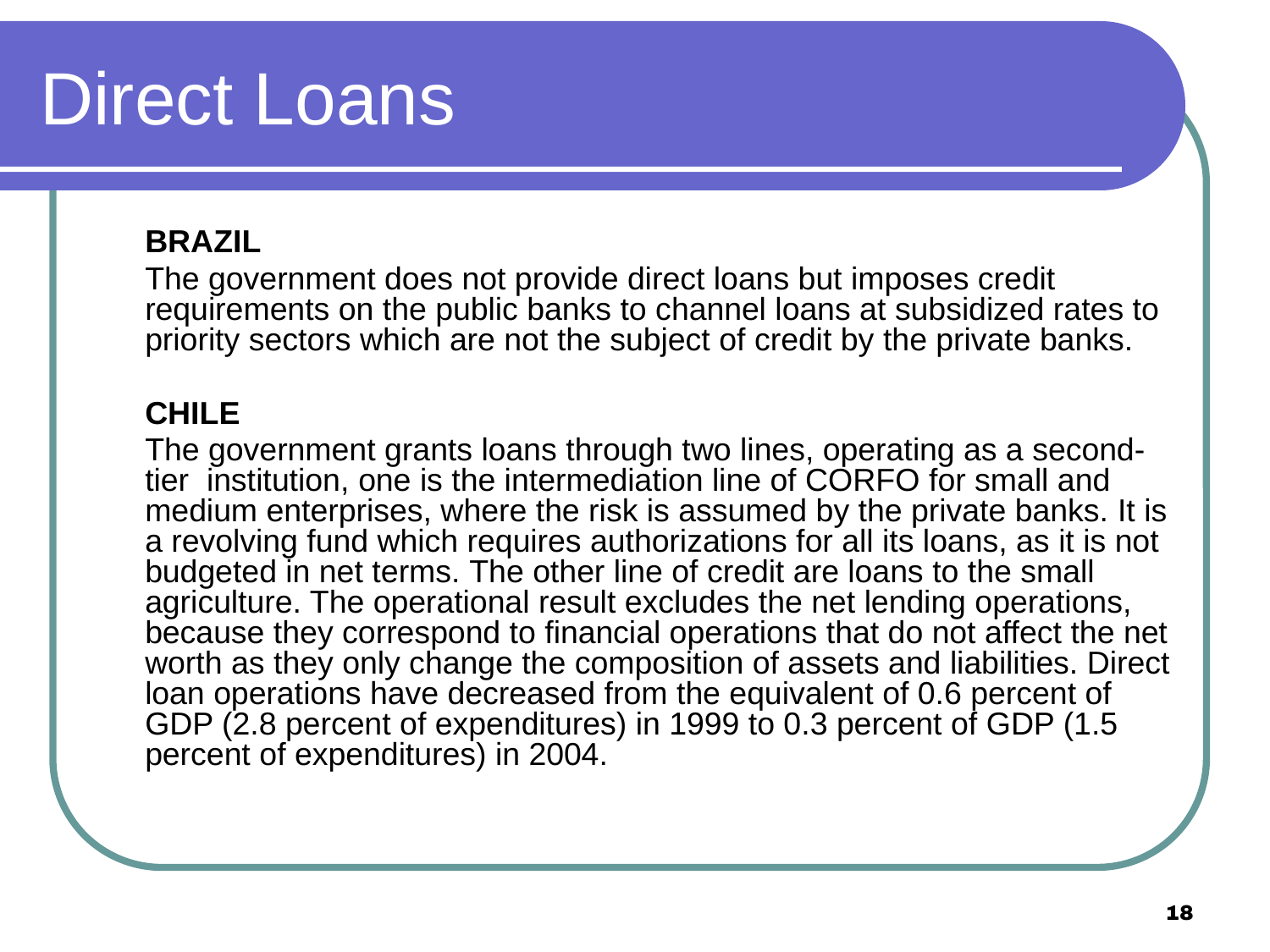

# Direct Loans
	BRAZIL
	The government does not provide direct loans but imposes credit requirements on the public banks to channel loans at subsidized rates to priority sectors which are not the subject of credit by the private banks.

	CHILE
	The government grants loans through two lines, operating as a second-tier  institution, one is the intermediation line of CORFO for small and medium enterprises, where the risk is assumed by the private banks. It is a revolving fund which requires authorizations for all its loans, as it is not budgeted in net terms. The other line of credit are loans to the small agriculture. The operational result excludes the net lending operations, because they correspond to financial operations that do not affect the net worth as they only change the composition of assets and liabilities. Direct loan operations have decreased from the equivalent of 0.6 percent of GDP (2.8 percent of expenditures) in 1999 to 0.3 percent of GDP (1.5 percent of expenditures) in 2004.
18